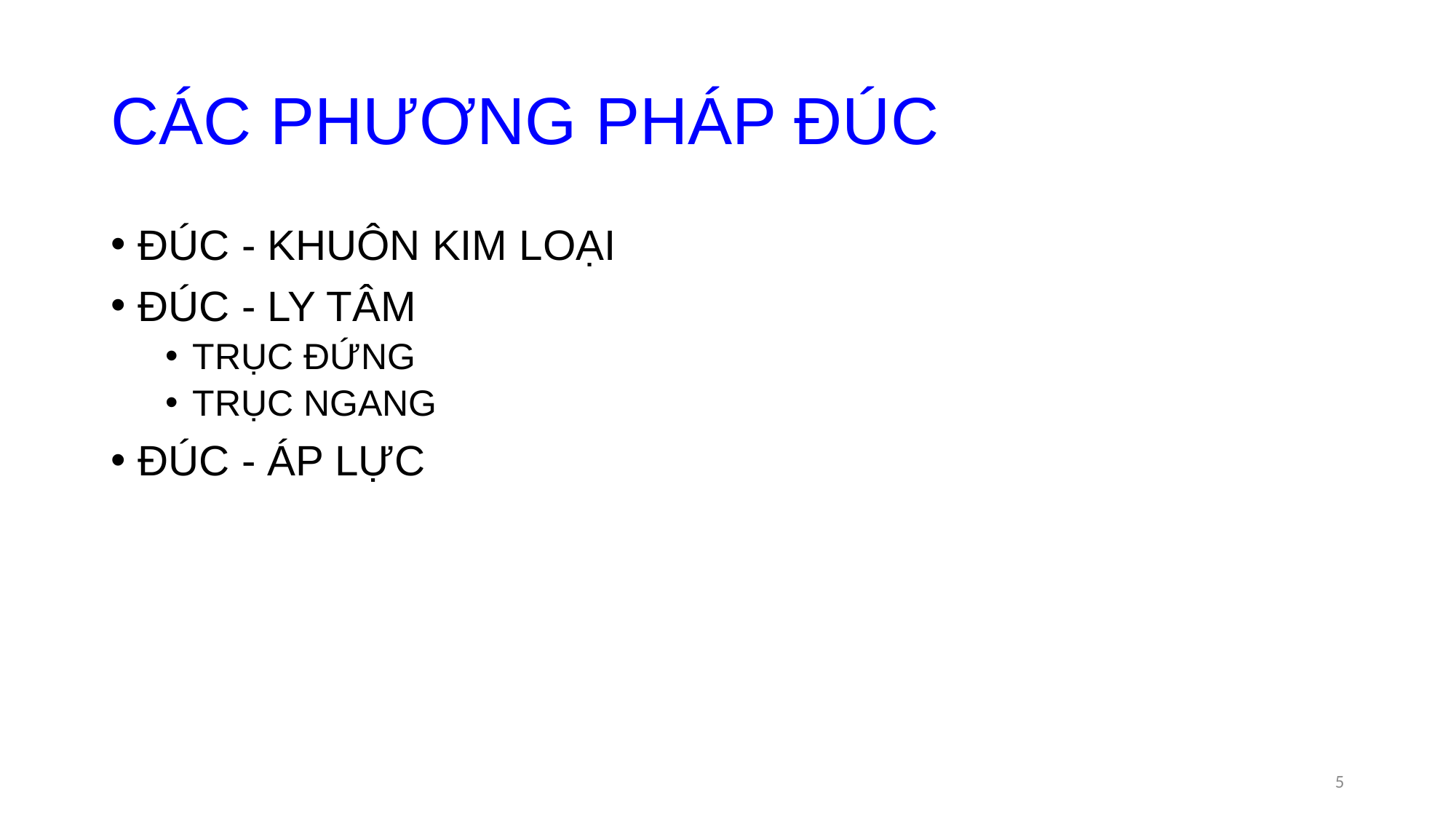

# CÁC PHƯƠNG PHÁP ĐÚC
ĐÚC - KHUÔN KIM LOẠI
ĐÚC - LY TÂM
TRỤC ĐỨNG
TRỤC NGANG
ĐÚC - ÁP LỰC

5